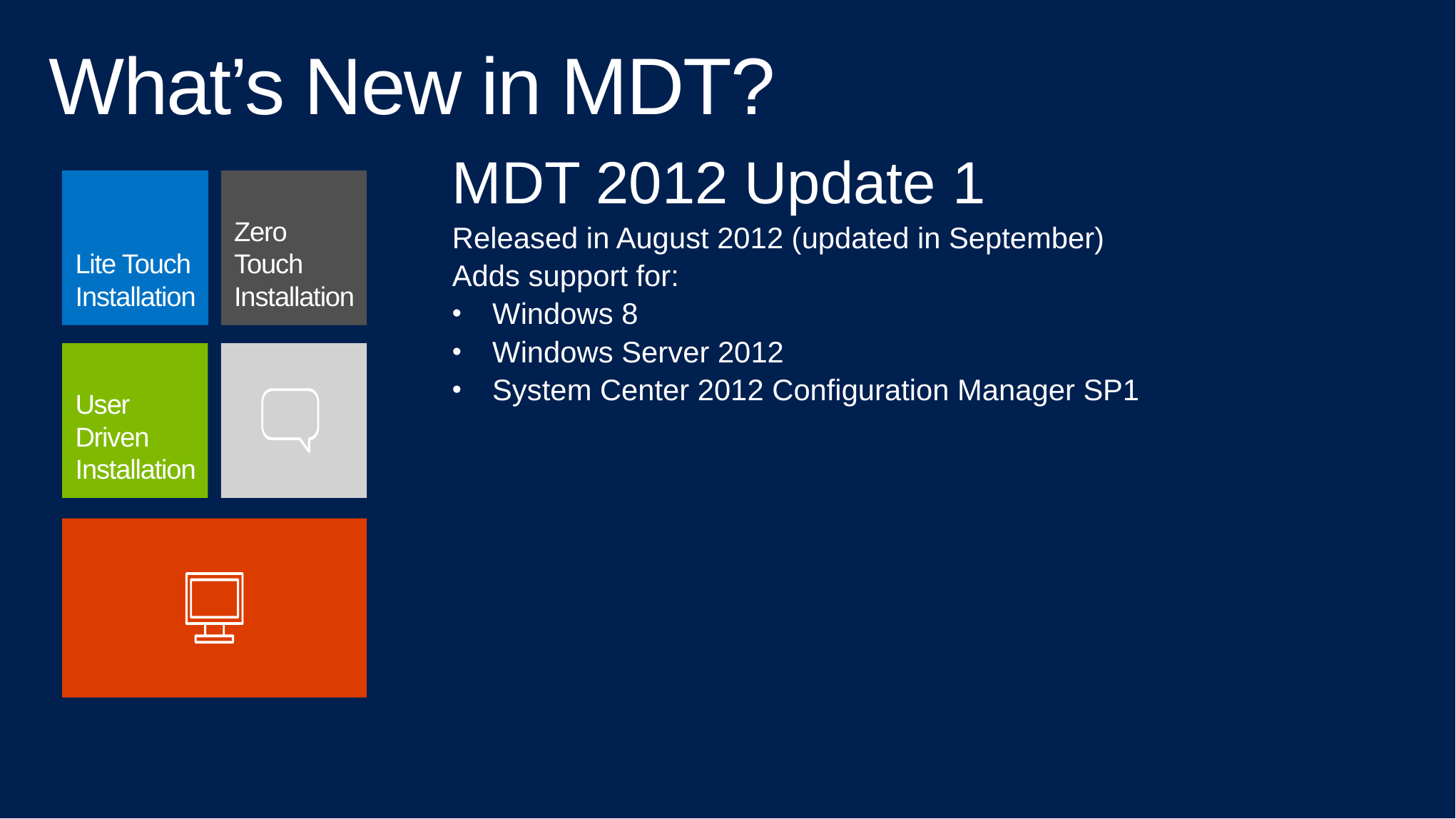

# What’s New in MDT?
MDT 2012 Update 1
Released in August 2012 (updated in September)
Adds support for:
Windows 8
Windows Server 2012
System Center 2012 Configuration Manager SP1
Lite Touch Installation
Zero Touch Installation
User Driven Installation